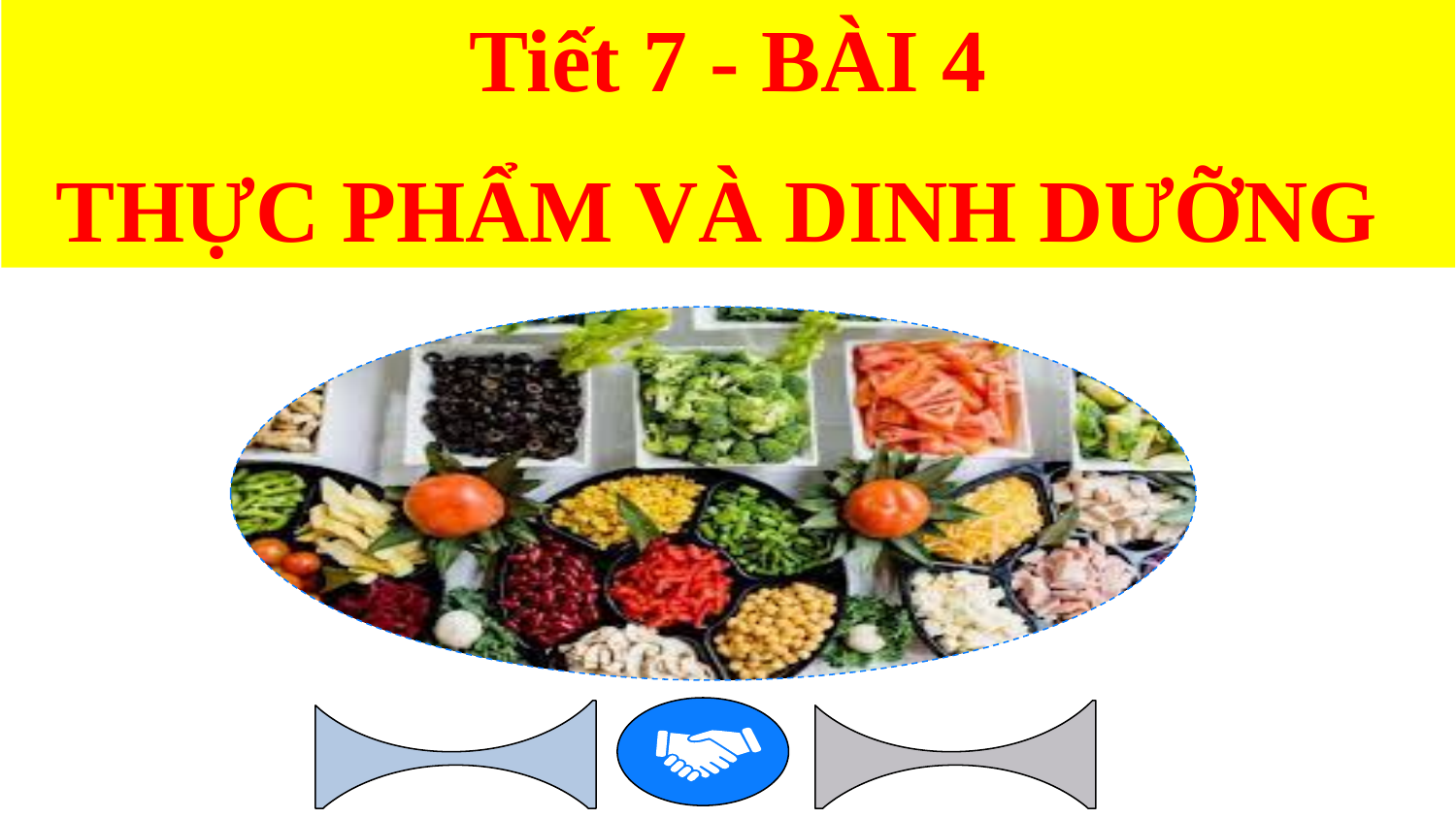

Tiết 7 - BÀI 4
THỰC PHẨM VÀ DINH DƯỠNG